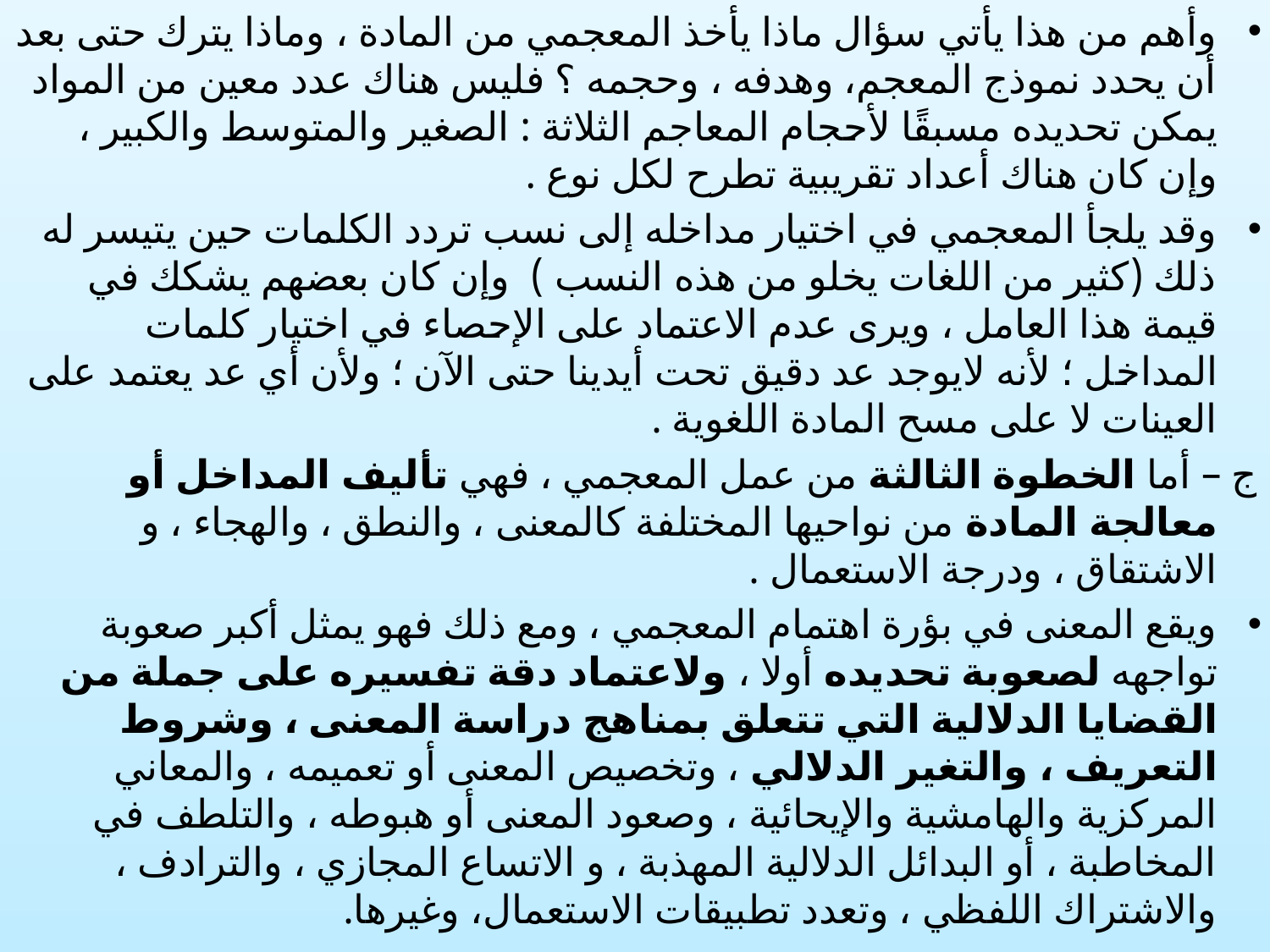

وأهم من هذا يأتي سؤال ماذا يأخذ المعجمي من المادة ، وماذا يترك حتى بعد أن يحدد نموذج المعجم، وهدفه ، وحجمه ؟ فليس هناك عدد معين من المواد يمكن تحديده مسبقًا لأحجام المعاجم الثلاثة : الصغير والمتوسط والكبير ، وإن كان هناك أعداد تقريبية تطرح لكل نوع .
وقد يلجأ المعجمي في اختيار مداخله إلى نسب تردد الكلمات حين يتيسر له ذلك (كثير من اللغات يخلو من هذه النسب )  وإن كان بعضهم يشكك في قيمة هذا العامل ، ويرى عدم الاعتماد على الإحصاء في اختيار كلمات المداخل ؛ لأنه لايوجد عد دقيق تحت أيدينا حتى الآن ؛ ولأن أي عد يعتمد على العينات لا على مسح المادة اللغوية .
ج – أما الخطوة الثالثة من عمل المعجمي ، فهي تأليف المداخل أو معالجة المادة من نواحيها المختلفة كالمعنى ، والنطق ، والهجاء ، و الاشتقاق ، ودرجة الاستعمال .
ويقع المعنى في بؤرة اهتمام المعجمي ، ومع ذلك فهو يمثل أكبر صعوبة تواجهه لصعوبة تحديده أولا ، ولاعتماد دقة تفسيره على جملة من القضايا الدلالية التي تتعلق بمناهج دراسة المعنى ، وشروط التعريف ، والتغير الدلالي ، وتخصيص المعنى أو تعميمه ، والمعاني المركزية والهامشية والإيحائية ، وصعود المعنى أو هبوطه ، والتلطف في المخاطبة ، أو البدائل الدلالية المهذبة ، و الاتساع المجازي ، والترادف ، والاشتراك اللفظي ، وتعدد تطبيقات الاستعمال، وغيرها.